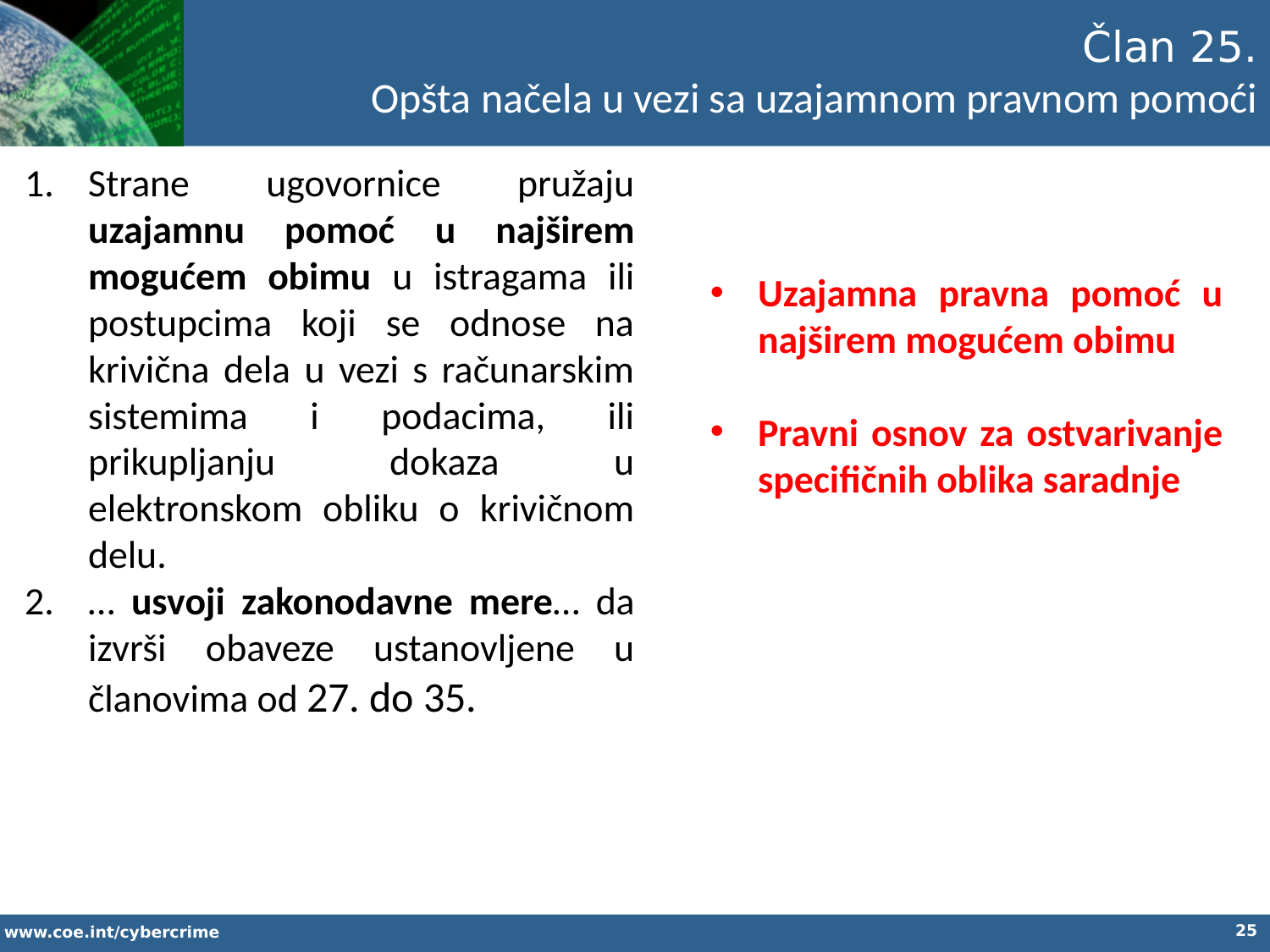

Član 25.
Opšta načela u vezi sa uzajamnom pravnom pomoći
Strane ugovornice pružaju uzajamnu pomoć u najširem mogućem obimu u istragama ili postupcima koji se odnose na krivična dela u vezi s računarskim sistemima i podacima, ili prikupljanju dokaza u elektronskom obliku o krivičnom delu.
… usvoji zakonodavne mere… da izvrši obaveze ustanovljene u članovima od 27. do 35.

Uzajamna pravna pomoć u najširem mogućem obimu

Pravni osnov za ostvarivanje specifičnih oblika saradnje
25